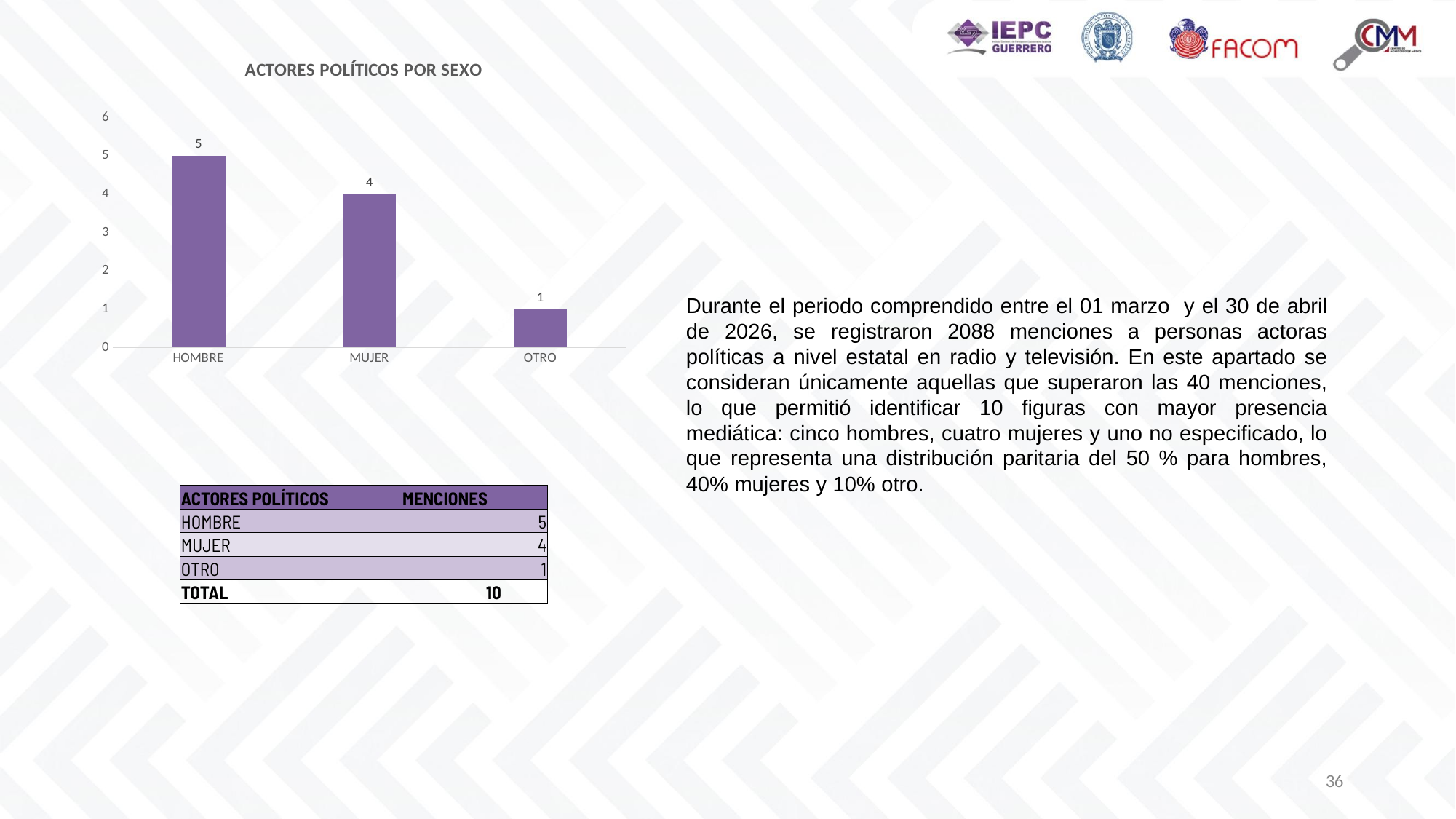

### Chart: ACTORES POLÍTICOS POR SEXO

| Category | MENCIONES |
|---|---|
| HOMBRE | 5.0 |
| MUJER | 4.0 |
| OTRO | 1.0 |
Durante el periodo comprendido entre el 01 marzo  y el 30 de abril de 2026, se registraron 2088 menciones a personas actoras políticas a nivel estatal en radio y televisión. En este apartado se consideran únicamente aquellas que superaron las 40 menciones, lo que permitió identificar 10 figuras con mayor presencia mediática: cinco hombres, cuatro mujeres y uno no especificado, lo que representa una distribución paritaria del 50 % para hombres, 40% mujeres y 10% otro.
| ACTORES POLÍTICOS | MENCIONES |
| --- | --- |
| HOMBRE | 5 |
| MUJER | 4 |
| OTRO | 1 |
| TOTAL | 10 |
36